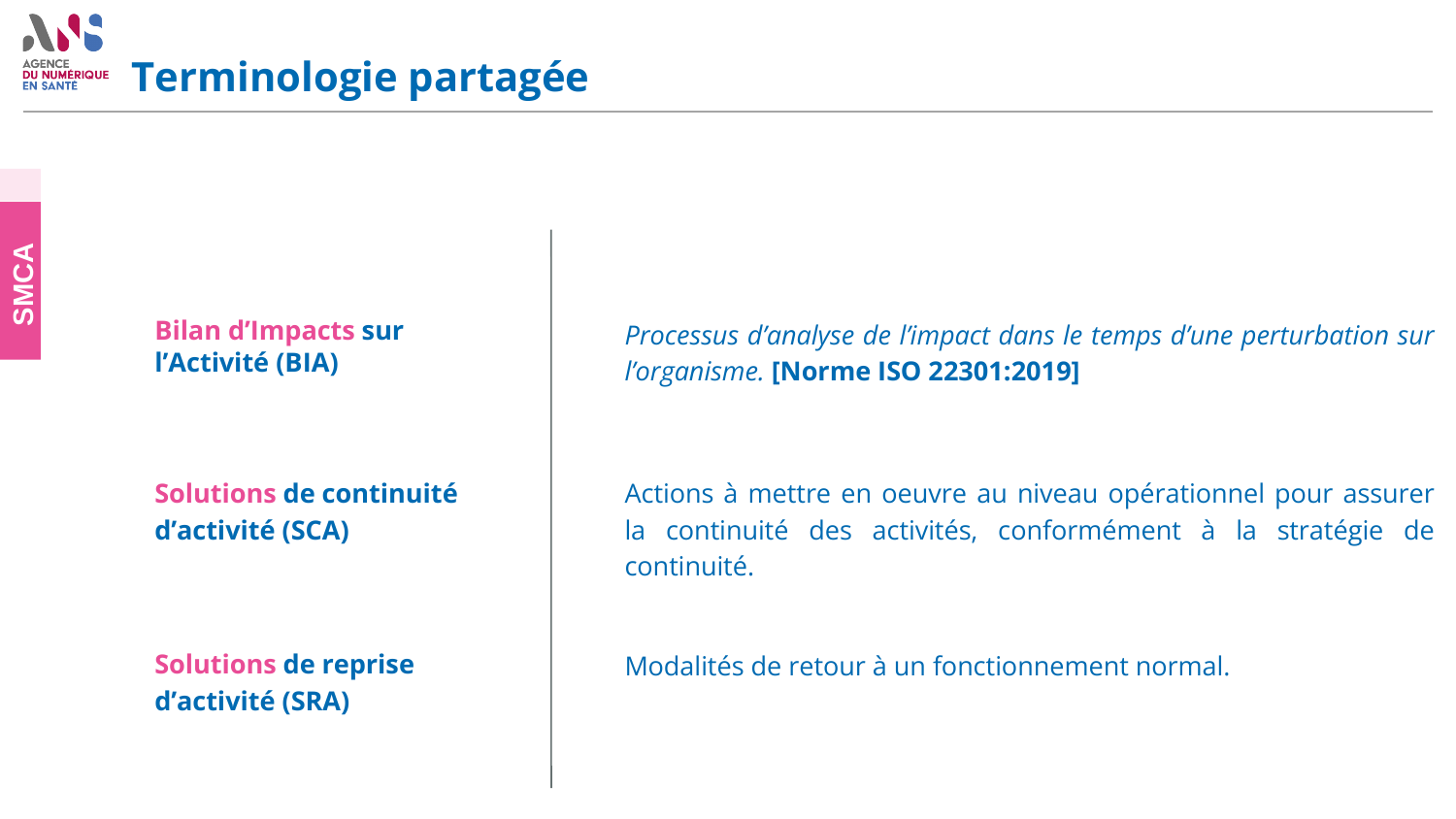

# Terminologie partagée

SMCA
Processus d’analyse de l’impact dans le temps d’une perturbation sur l’organisme. [Norme ISO 22301:2019]
Bilan d’Impacts sur l’Activité (BIA)

Solutions de continuité d’activité (SCA)

Actions à mettre en oeuvre au niveau opérationnel pour assurer la continuité des activités, conformément à la stratégie de continuité.
Solutions de reprise d’activité (SRA)

Modalités de retour à un fonctionnement normal.